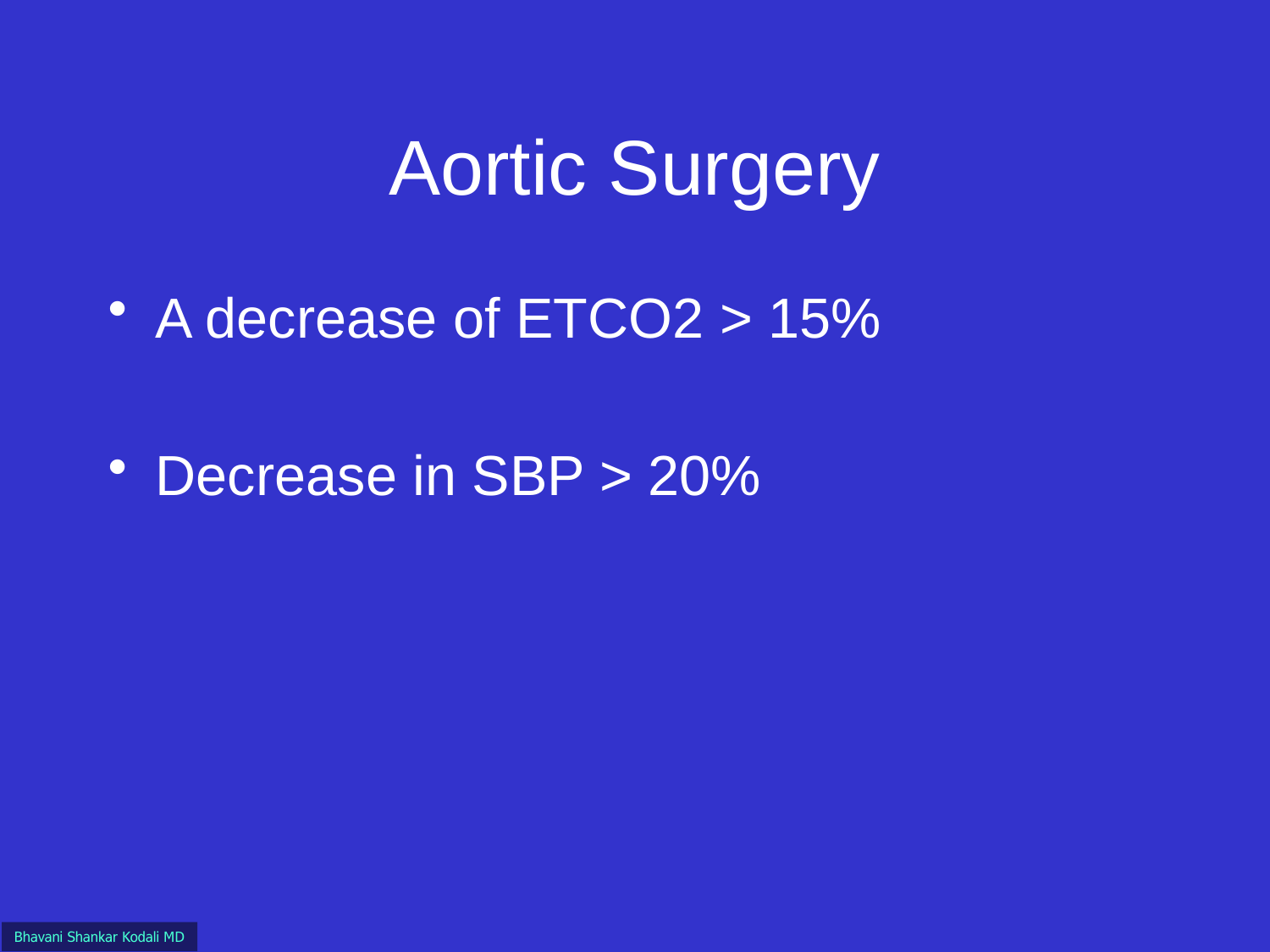

# Aortic Surgery
A decrease of ETCO2 > 15%

Decrease in SBP > 20%
Bhavani Shankar Kodali MD